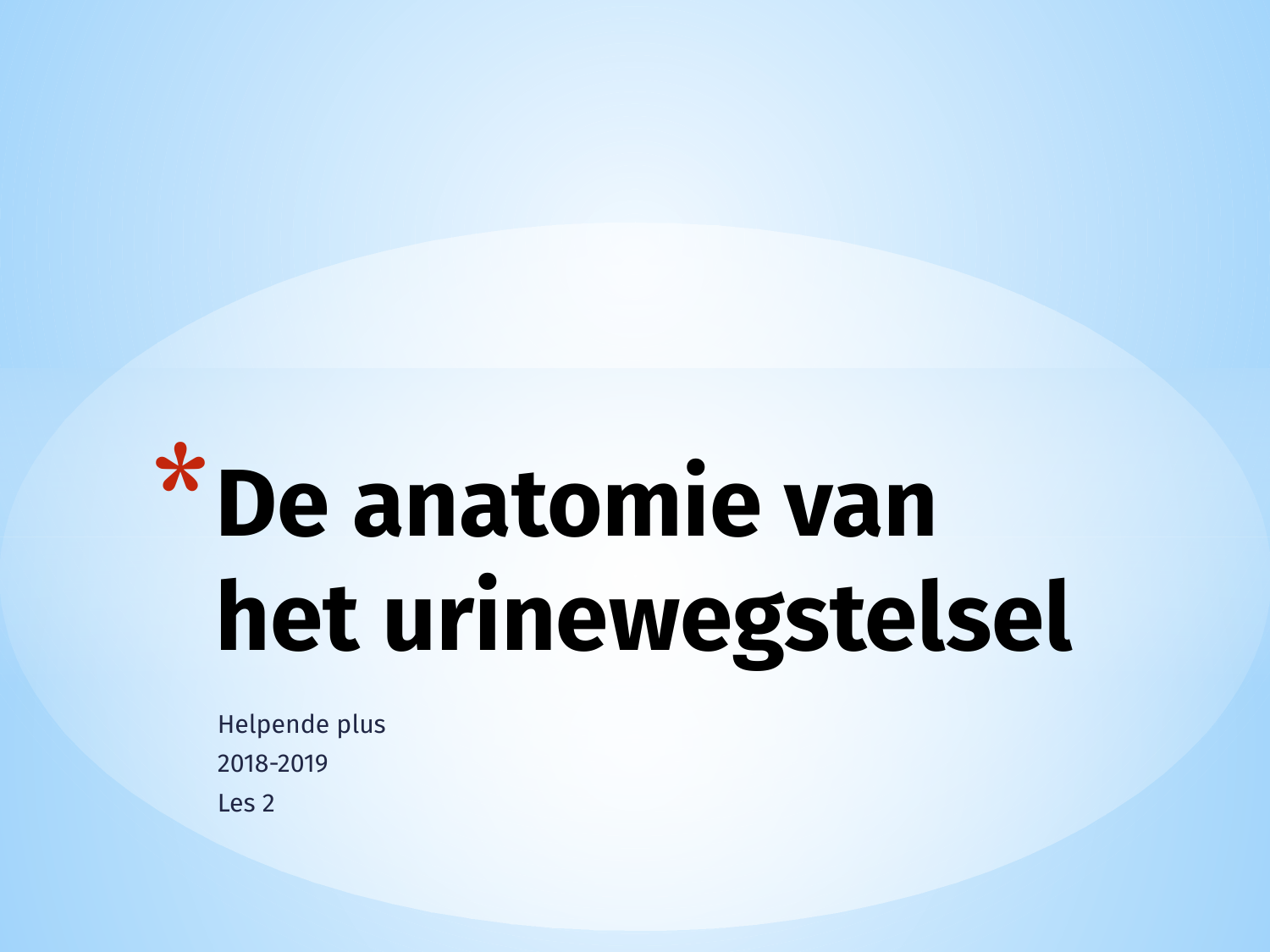

# De anatomie van het urinewegstelsel
Helpende plus
2018-2019
Les 2